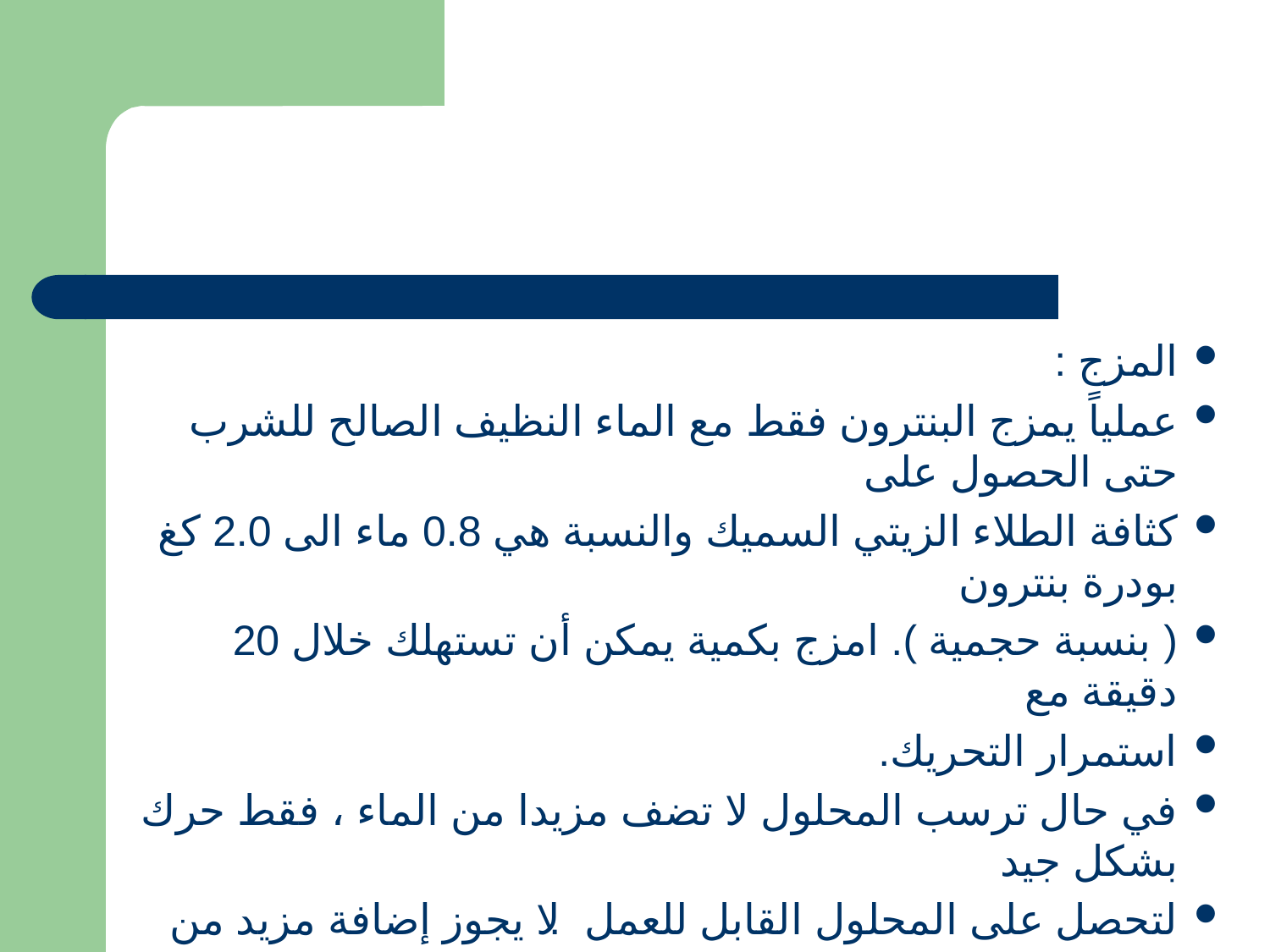

المزج :
عملياً يمزج البنترون فقط مع الماء النظيف الصالح للشرب حتى الحصول على
كثافة الطلاء الزيتي السميك والنسبة هي 0.8 ماء الى 2.0 كغ بودرة بنترون
( بنسبة حجمية ). امزج بكمية يمكن أن تستهلك خلال 20 دقيقة مع
استمرار التحريك.
في حال ترسب المحلول لا تضف مزيدا من الماء ، فقط حرك بشكل جيد
لتحصل على المحلول القابل للعمل. لا يجوز إضافة مزيد من بودرة البينترون
للخلطة المحضرة إذا كانت ممدة مسبقاً بماء زائدة.
احفظ المواد بعيدا عن متناول الأطفال.